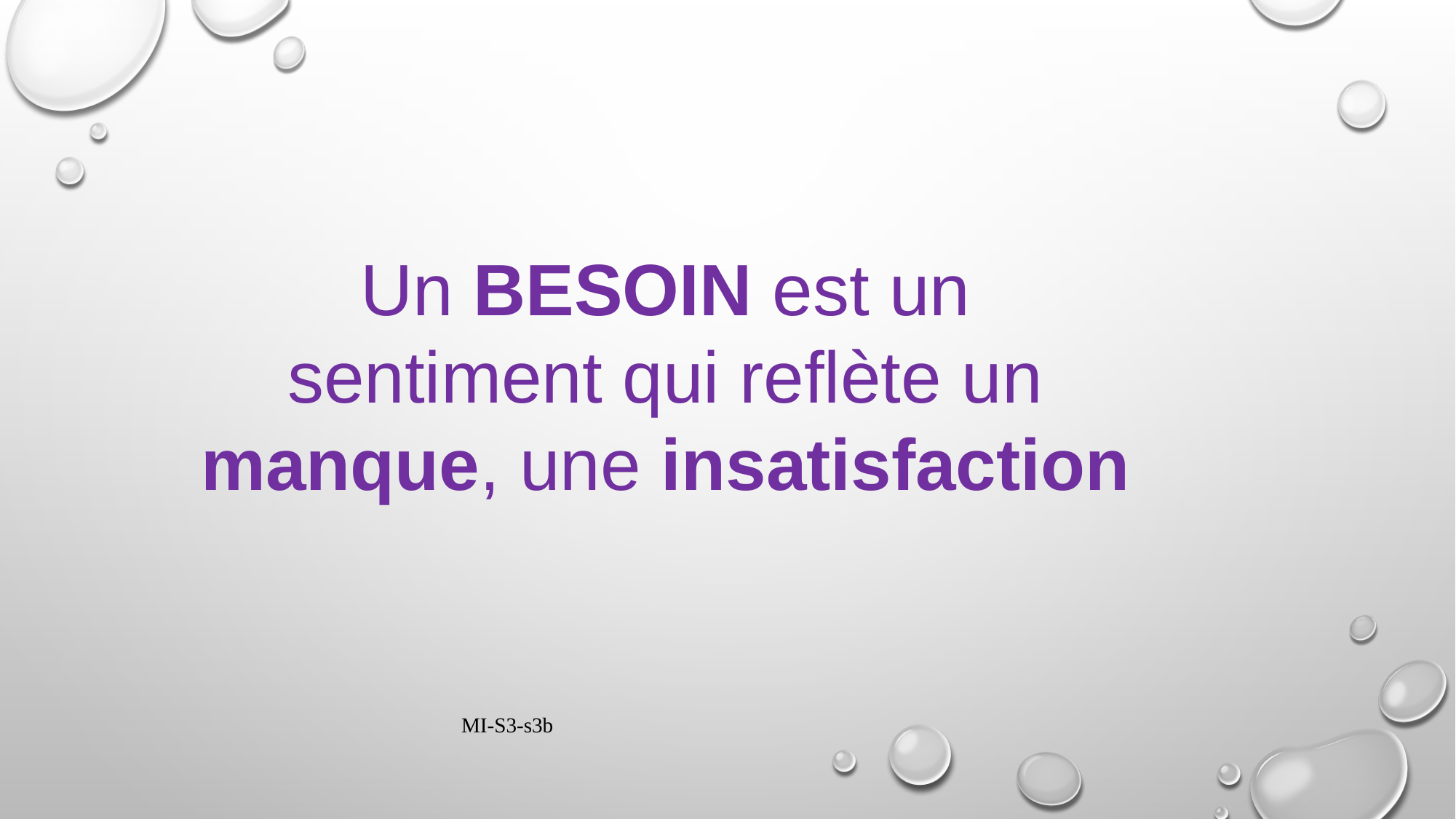

Un BESOIN est un sentiment qui reflète un manque, une insatisfaction
MI-S3-s3b